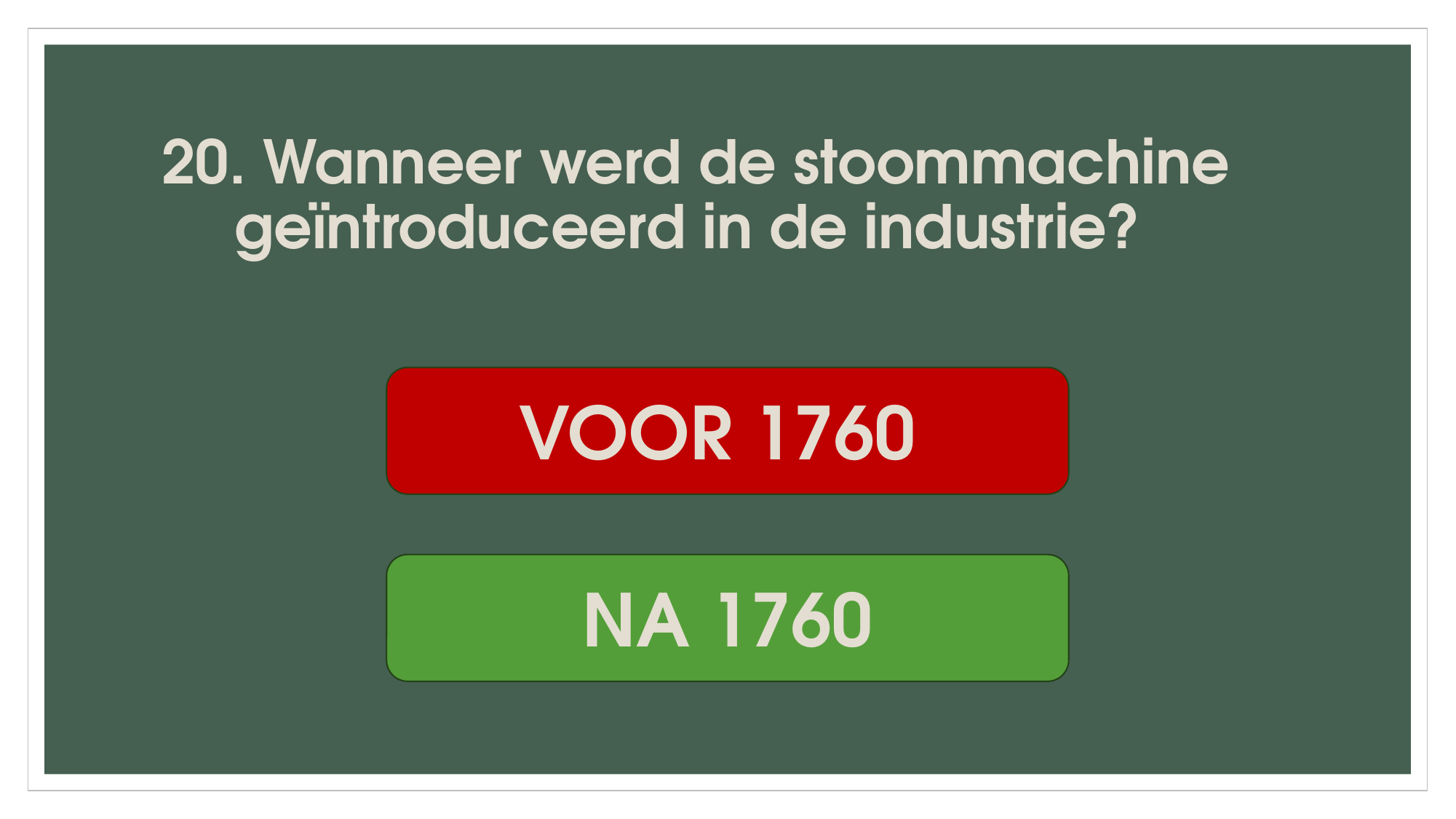

20. Wanneer werd de stoommachine geïntroduceerd in de industrie?
VOOR 1760
NA 1760